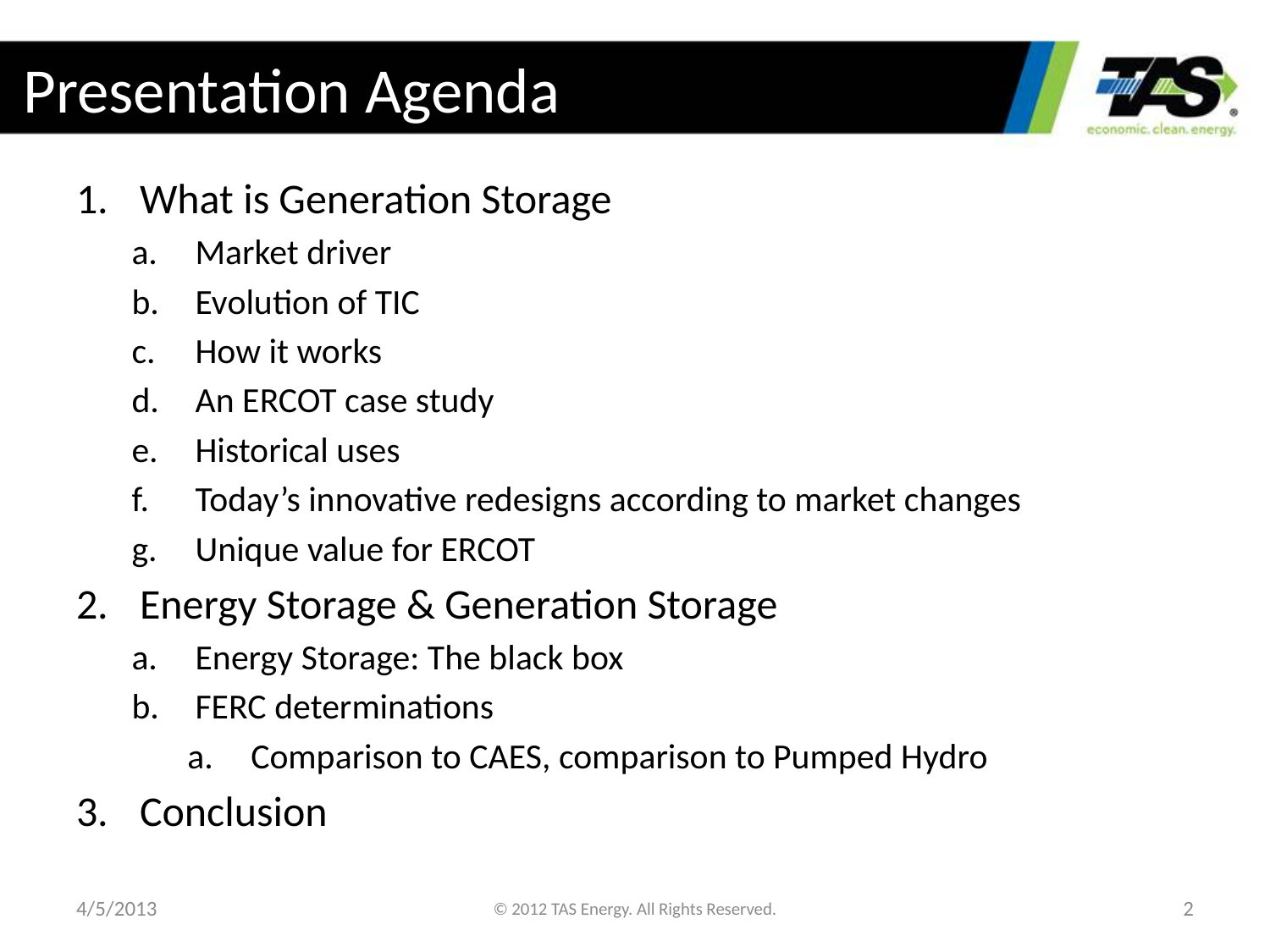

# Presentation Agenda
What is Generation Storage
Market driver
Evolution of TIC
How it works
An ERCOT case study
Historical uses
Today’s innovative redesigns according to market changes
Unique value for ERCOT
Energy Storage & Generation Storage
Energy Storage: The black box
FERC determinations
Comparison to CAES, comparison to Pumped Hydro
Conclusion
4/5/2013
© 2012 TAS Energy. All Rights Reserved.
2